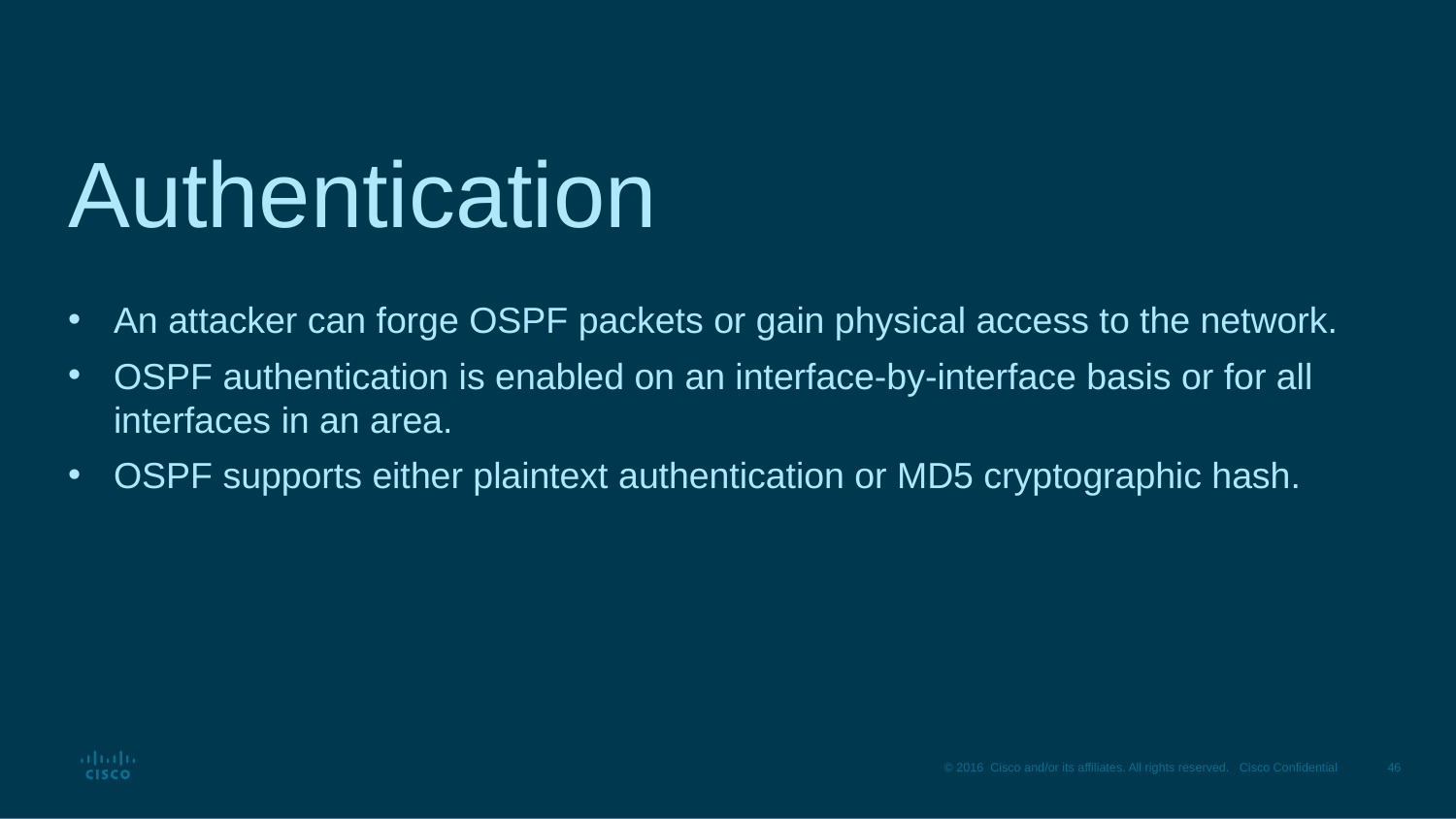

# Authentication
An attacker can forge OSPF packets or gain physical access to the network.
OSPF authentication is enabled on an interface-by-interface basis or for all interfaces in an area.
OSPF supports either plaintext authentication or MD5 cryptographic hash.